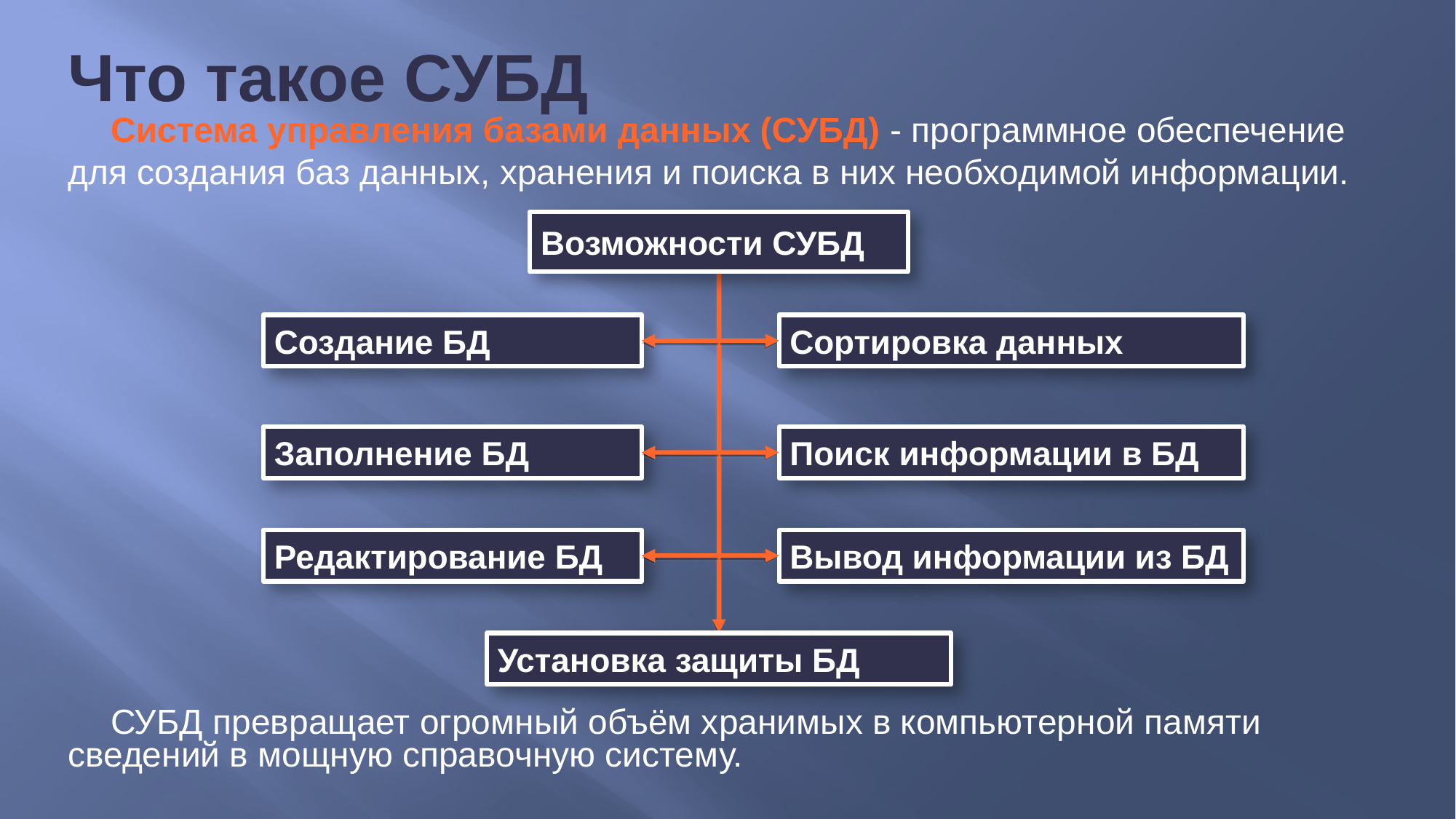

Что такое СУБД
Система управления базами данных (СУБД) - программное обеспечение для создания баз данных, хранения и поиска в них необходимой информации.
Возможности СУБД

Создание БД
Сортировка данных

Заполнение БД
Поиск информации в БД

Редактирование БД
Вывод информации из БД

Установка защиты БД
СУБД превращает огромный объём хранимых в компьютерной памяти сведений в мощную справочную систему.